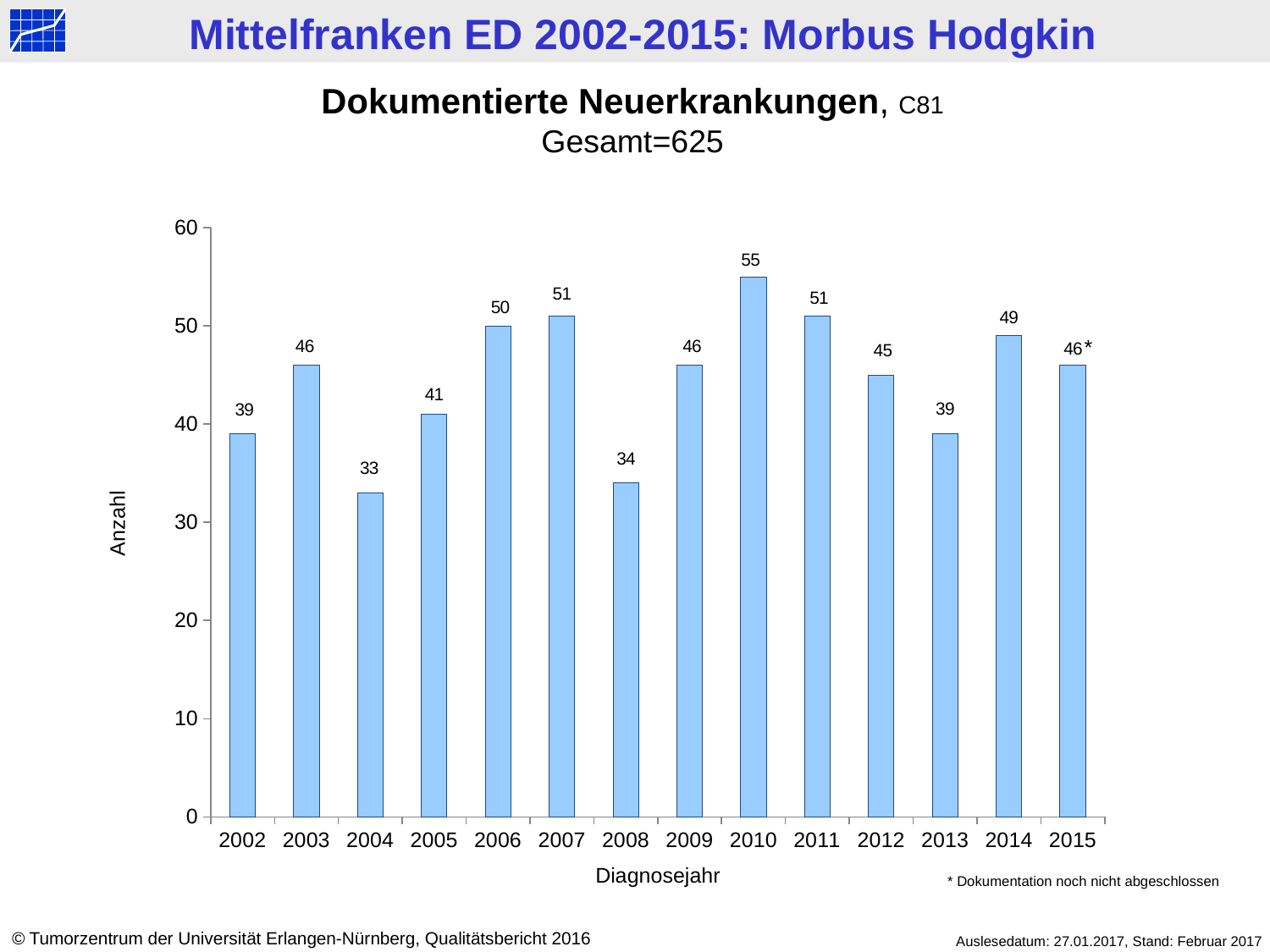

Dokumentierte Neuerkrankungen, C81
Gesamt=625

### Chart

| Category | Datenreihe 1 |
|---|---|
| 2002 | 39.0 |
| 2003 | 46.0 |
| 2004 | 33.0 |
| 2005 | 41.0 |
| 2006 | 50.0 |
| 2007 | 51.0 |
| 2008 | 34.0 |
| 2009 | 46.0 |
| 2010 | 55.0 |
| 2011 | 51.0 |
| 2012 | 45.0 |
| 2013 | 39.0 |
| 2014 | 49.0 |
| 2015 | 46.0 |
*
Anzahl
Diagnosejahr
* Dokumentation noch nicht abgeschlossen